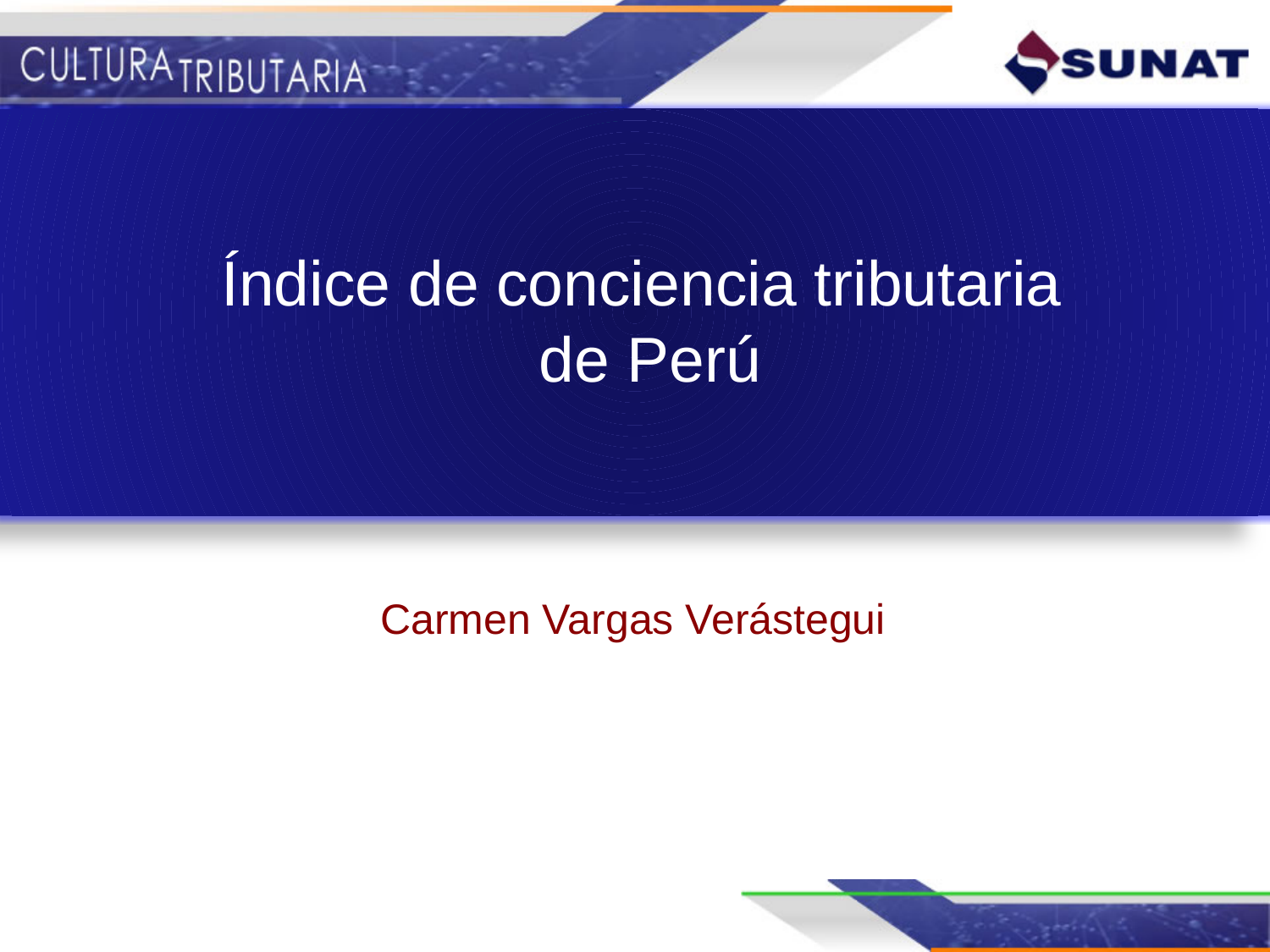

Índice de conciencia tributaria
de Perú
Carmen Vargas Verástegui